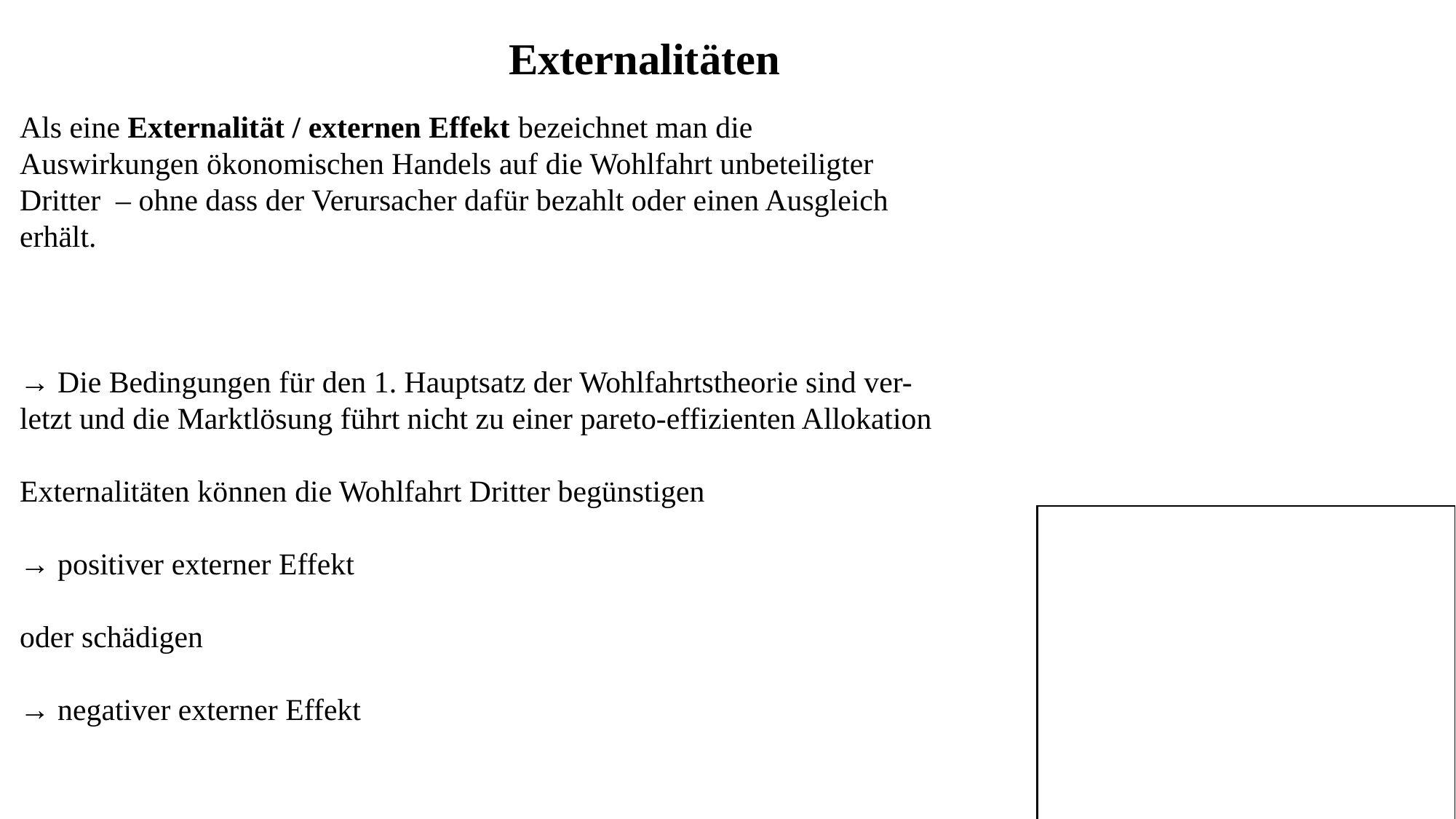

Externalitäten
Als eine Externalität / externen Effekt bezeichnet man die Auswirkungen ökonomischen Handels auf die Wohlfahrt unbeteiligter Dritter  – ohne dass der Verursacher dafür bezahlt oder einen Ausgleich erhält.

→ Die Bedingungen für den 1. Hauptsatz der Wohlfahrtstheorie sind ver- letzt und die Marktlösung führt nicht zu einer pareto-effizienten Allokation

Externalitäten können die Wohlfahrt Dritter begünstigen

→ positiver externer Effekt

oder schädigen

→ negativer externer Effekt